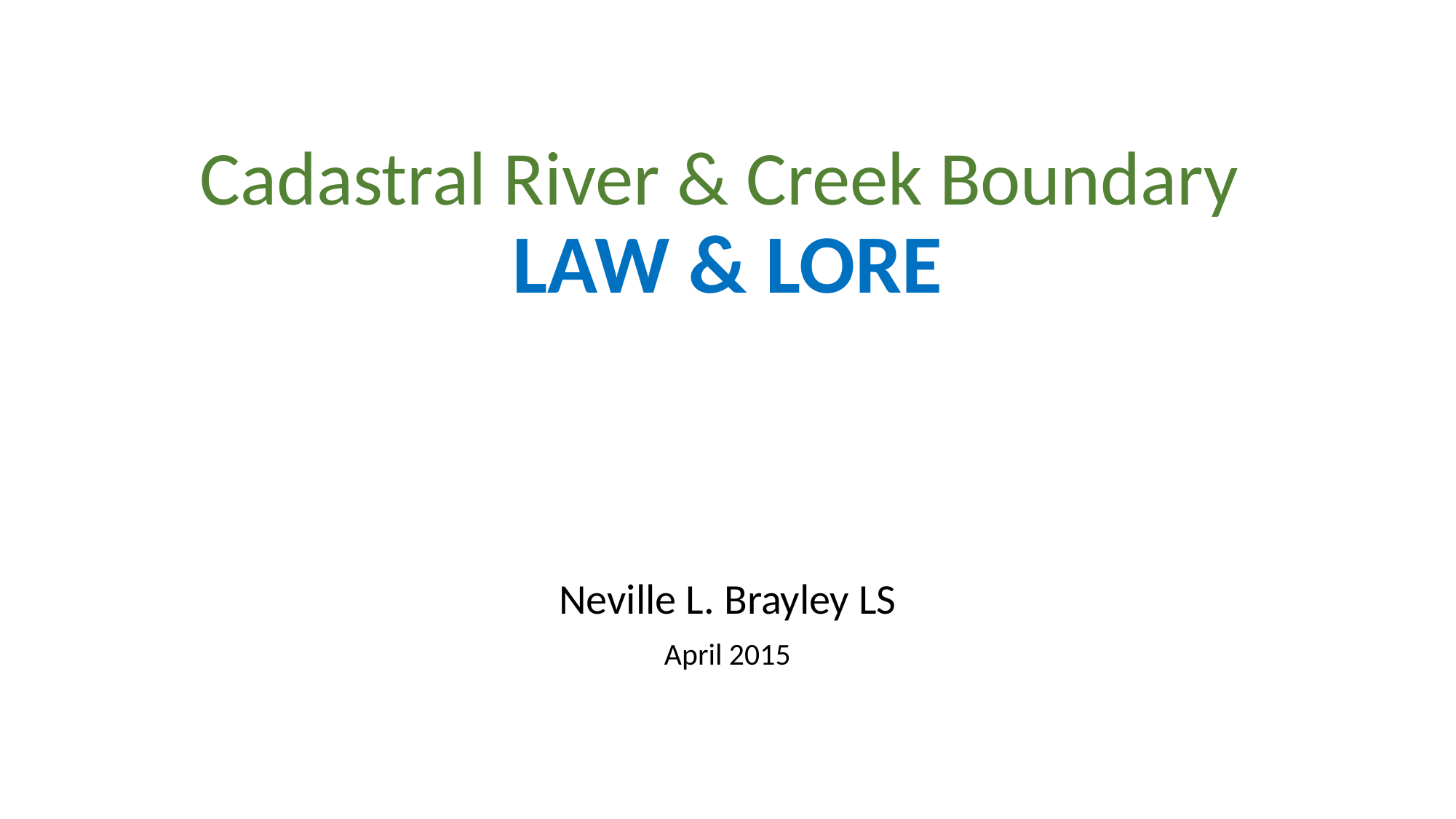

# Cadastral River & Creek Boundary LAW & LORE
Neville L. Brayley LS
April 2015